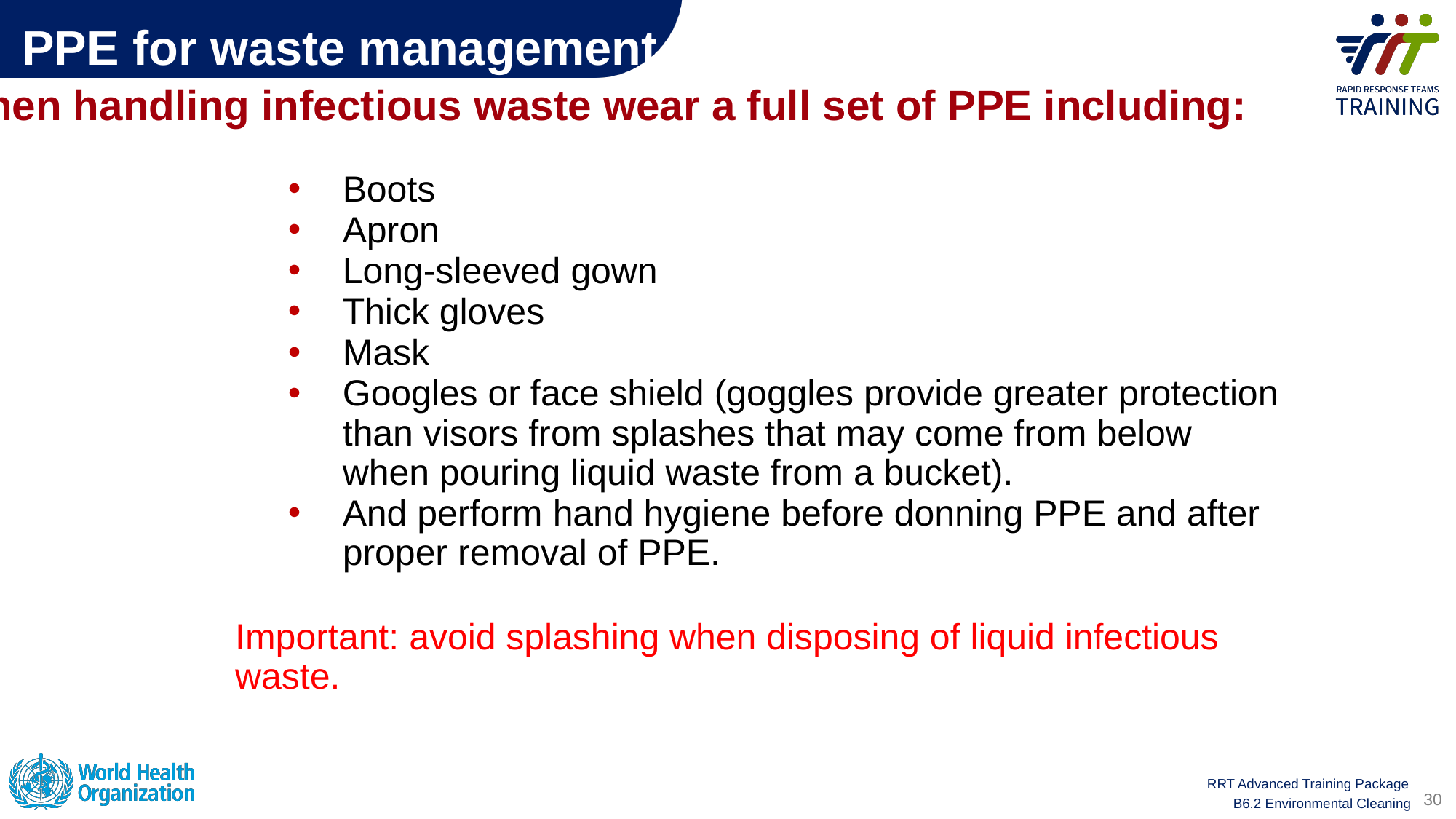

PPE for waste management
When handling infectious waste wear a full set of PPE including:
Boots
Apron
Long-sleeved gown
Thick gloves
Mask
Googles or face shield (goggles provide greater protection than visors from splashes that may come from below when pouring liquid waste from a bucket).
And perform hand hygiene before donning PPE and after proper removal of PPE.

Important: avoid splashing when disposing of liquid infectious waste.